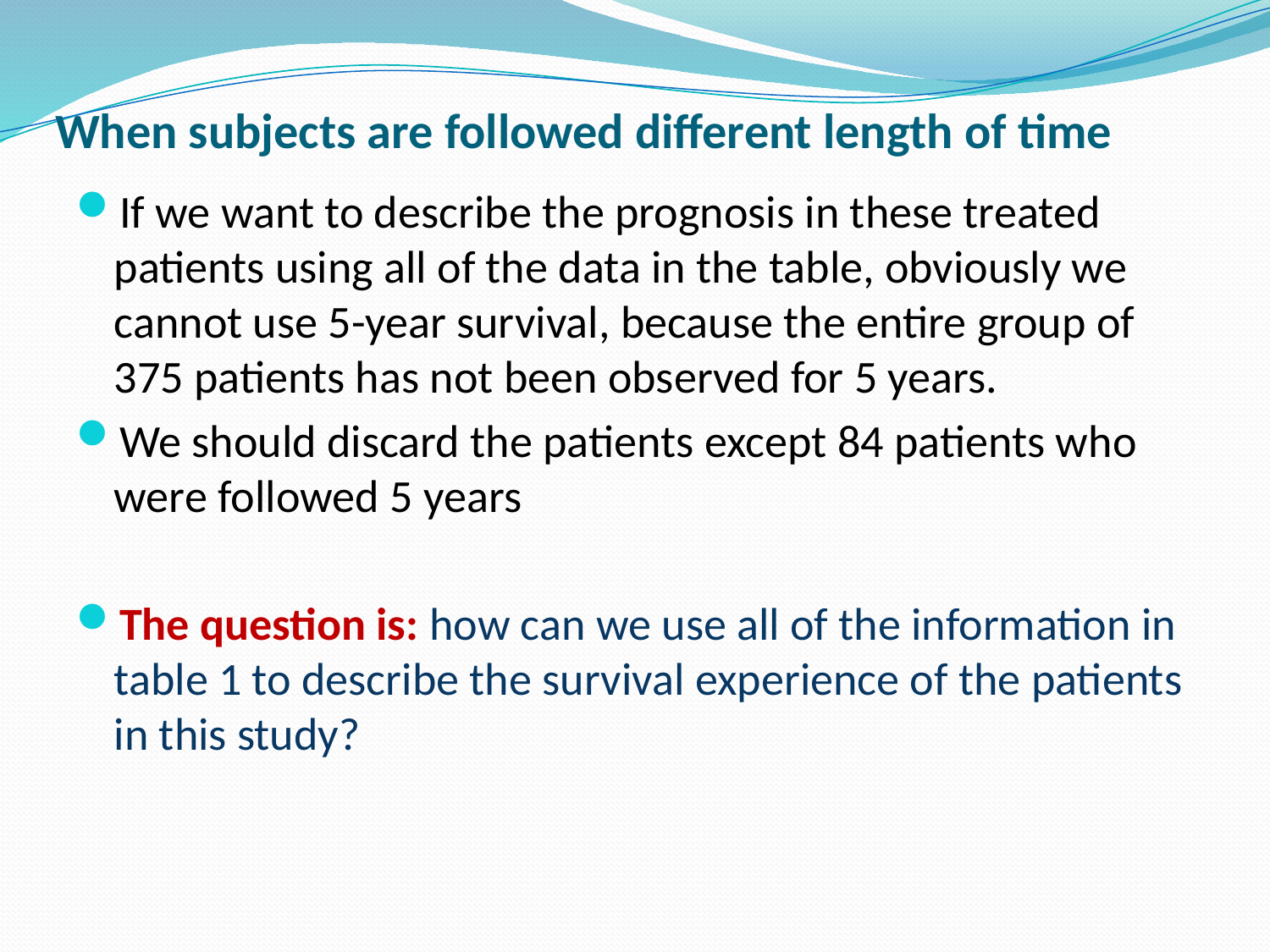

# When subjects are followed different length of time
If we want to describe the prognosis in these treated patients using all of the data in the table, obviously we cannot use 5-year survival, because the entire group of 375 patients has not been observed for 5 years.
We should discard the patients except 84 patients who were followed 5 years

The question is: how can we use all of the information in table 1 to describe the survival experience of the patients in this study?